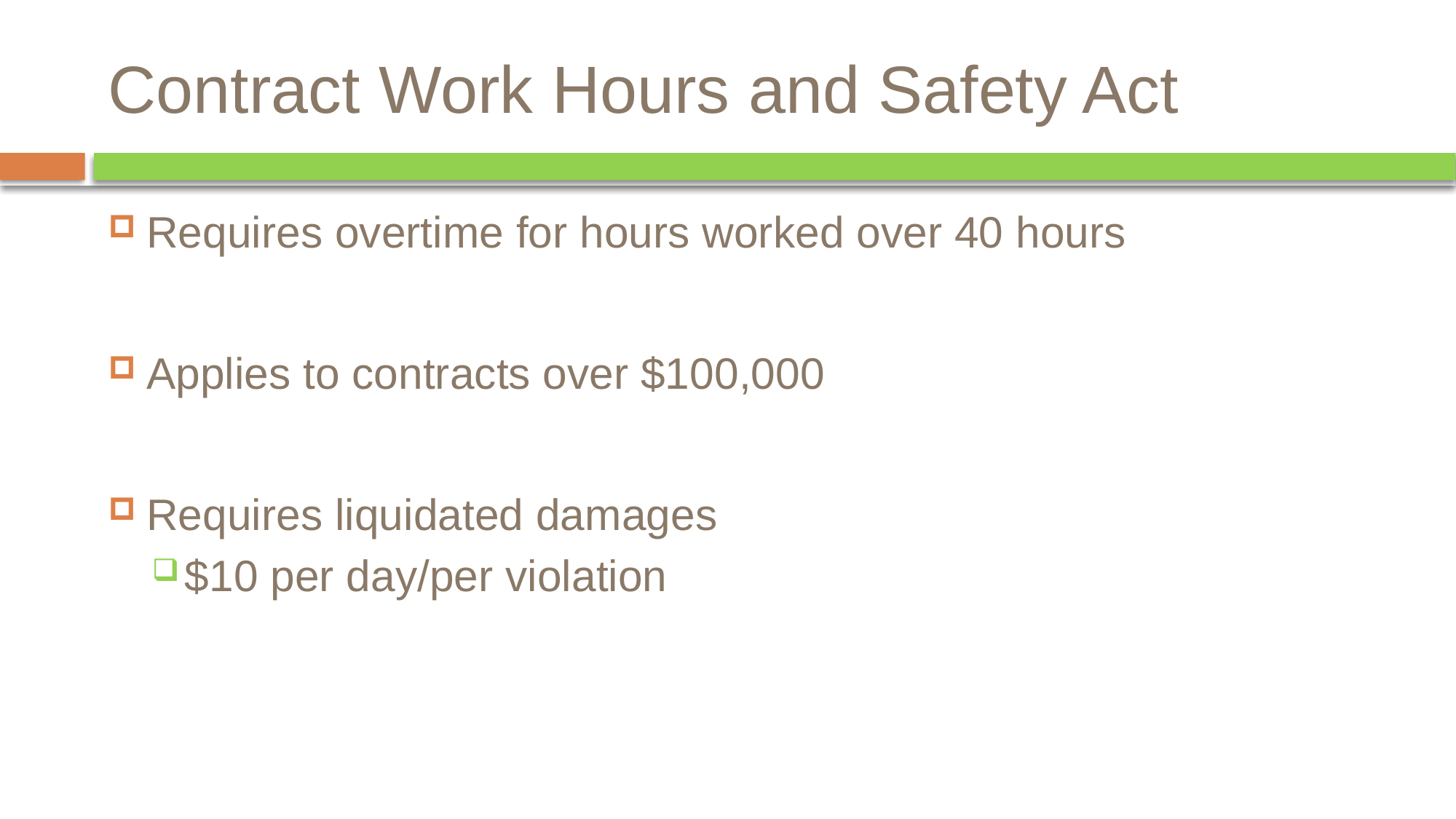

# Contract Work Hours and Safety Act
Requires overtime for hours worked over 40 hours

Applies to contracts over $100,000

Requires liquidated damages
$10 per day/per violation